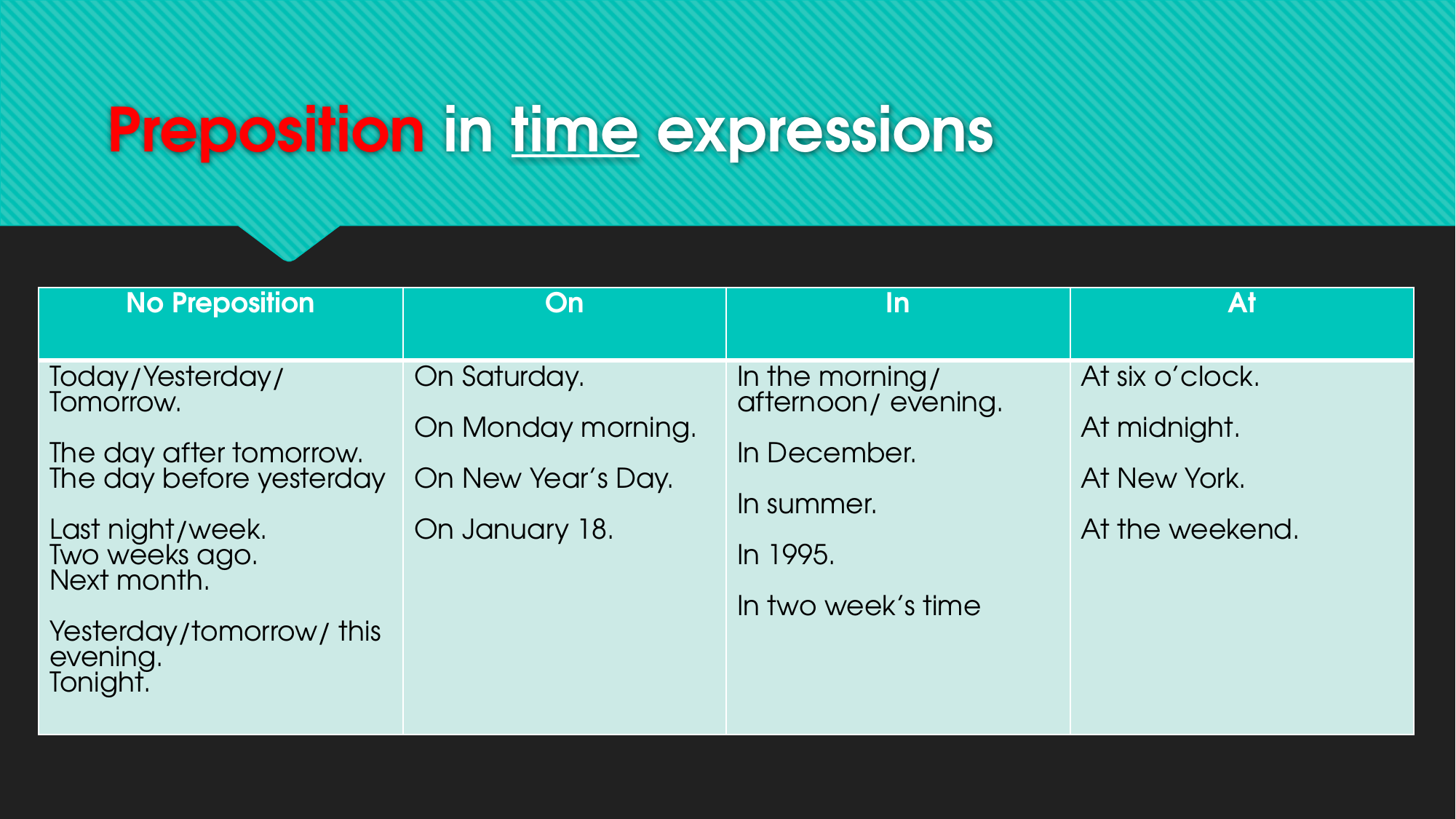

# Preposition in time expressions
| No Preposition | On | In | At |
| --- | --- | --- | --- |
| Today/Yesterday/ Tomorrow. The day after tomorrow. The day before yesterday Last night/week. Two weeks ago. Next month. Yesterday/tomorrow/ this evening. Tonight. | On Saturday. On Monday morning. On New Year’s Day. On January 18. | In the morning/ afternoon/ evening. In December. In summer. In 1995. In two week’s time | At six o’clock. At midnight. At New York. At the weekend. |